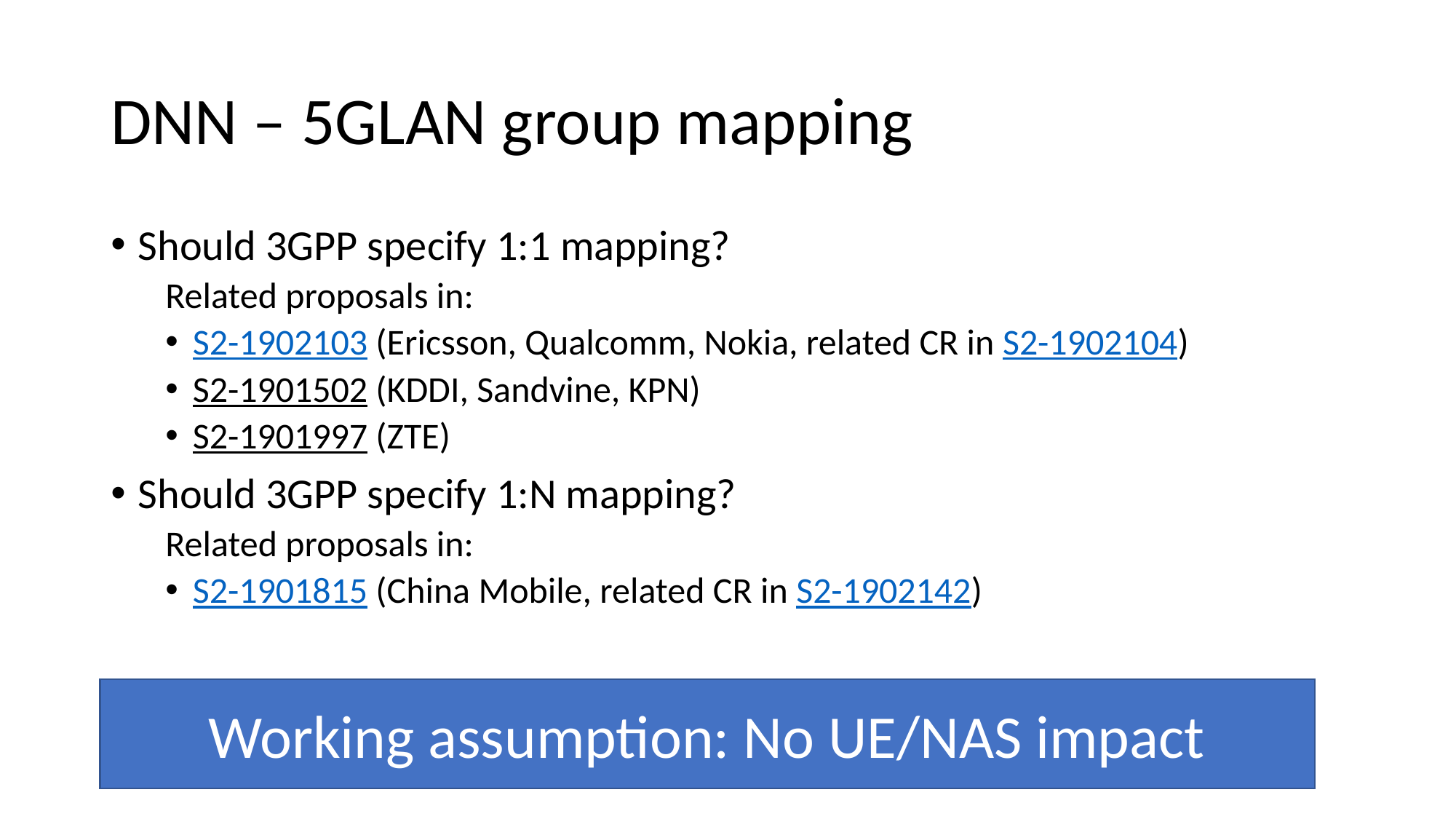

# DNN – 5GLAN group mapping
Should 3GPP specify 1:1 mapping?
Related proposals in:
S2-1902103 (Ericsson, Qualcomm, Nokia, related CR in S2-1902104)
S2-1901502 (KDDI, Sandvine, KPN)
S2-1901997 (ZTE)
Should 3GPP specify 1:N mapping?
Related proposals in:
S2-1901815 (China Mobile, related CR in S2-1902142)

Working assumption: No UE/NAS impact